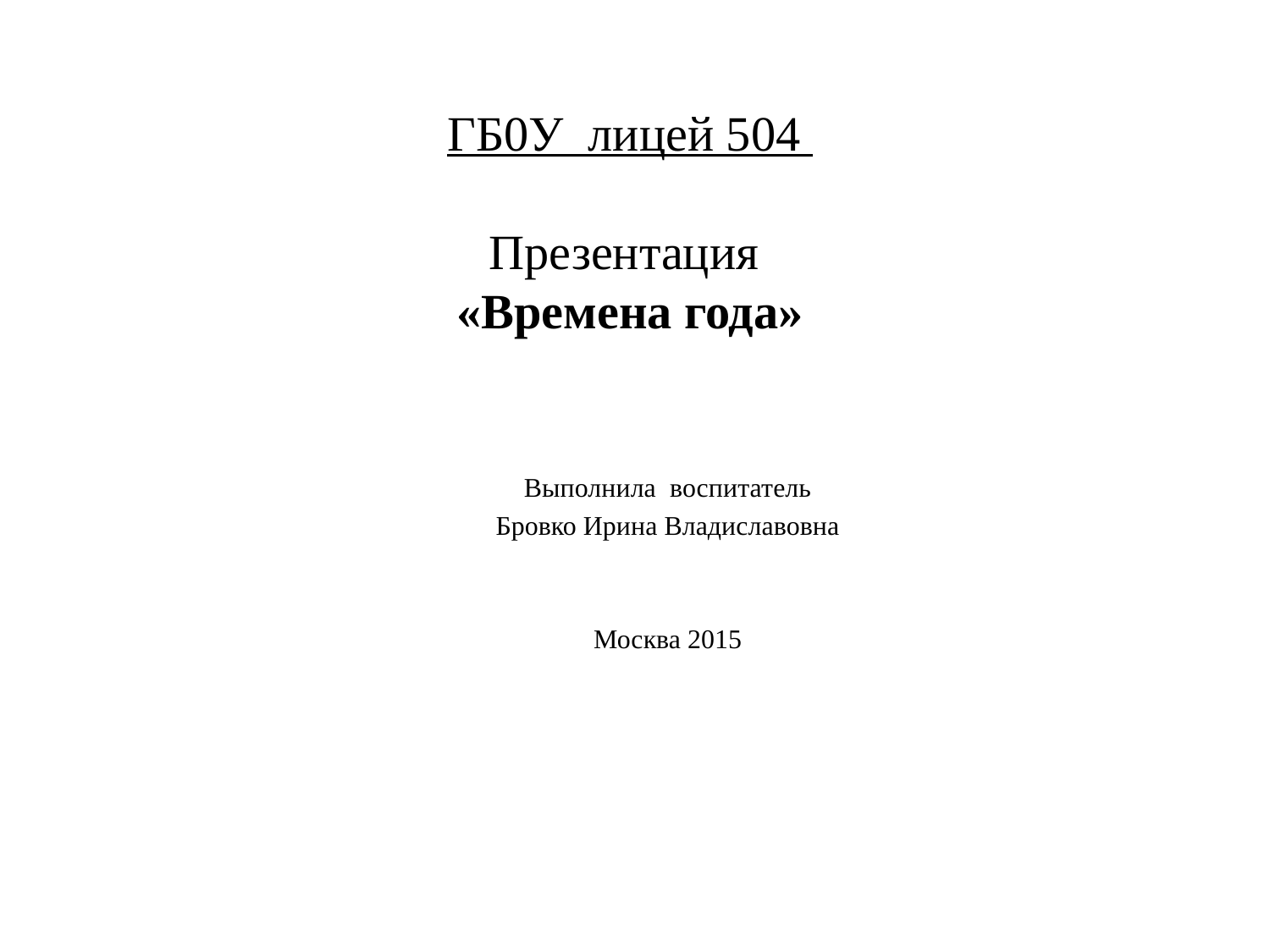

# ГБ0У  лицей 504 Презентация «Времена года»

Выполнила  воспитатель
Бровко Ирина Владиславовна

Москва 2015